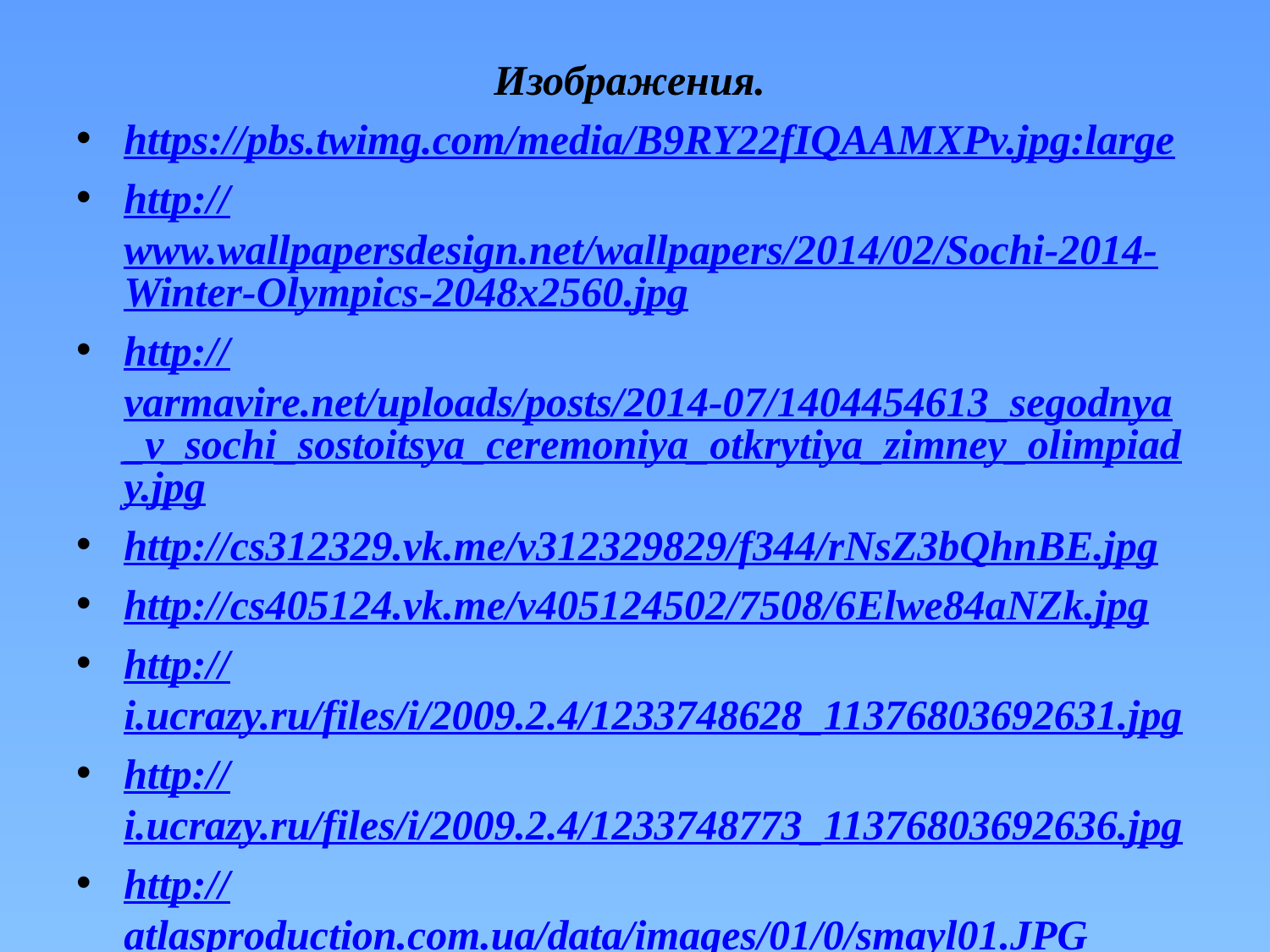

Изображения.
https://pbs.twimg.com/media/B9RY22fIQAAMXPv.jpg:large
http://www.wallpapersdesign.net/wallpapers/2014/02/Sochi-2014-Winter-Olympics-2048x2560.jpg
http://varmavire.net/uploads/posts/2014-07/1404454613_segodnya_v_sochi_sostoitsya_ceremoniya_otkrytiya_zimney_olimpiady.jpg
http://cs312329.vk.me/v312329829/f344/rNsZ3bQhnBE.jpg
http://cs405124.vk.me/v405124502/7508/6Elwe84aNZk.jpg
http://i.ucrazy.ru/files/i/2009.2.4/1233748628_11376803692631.jpg
http://i.ucrazy.ru/files/i/2009.2.4/1233748773_11376803692636.jpg
http://atlasproduction.com.ua/data/images/01/0/smayl01.JPG